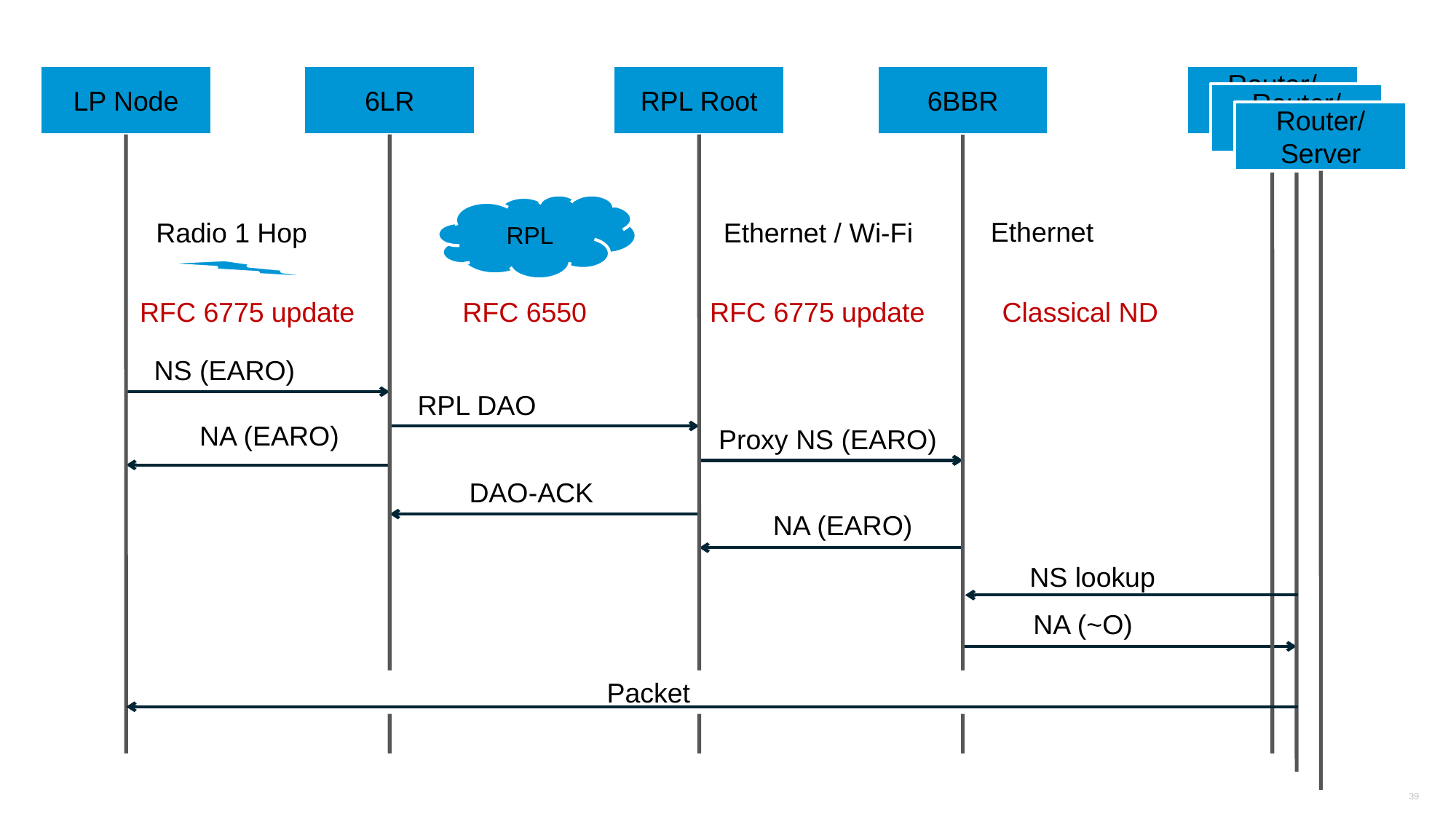

LP Node
LP Node
6LR
6LR
6LBR
RPL Root
6BBR
6BBR
Router/Server
Router/Server
Router/Server
Router/Server
Router/Server
Router/Server
Ethernet
RPL
Radio 1 Hop
Ethernet / Wi-Fi

RFC 6775 update
    RFC 6550
RFC 6775 update
Classical ND
NS (EARO)
RPL DAO
NA (EARO)
Proxy NS (EARO)
DAO-ACK
NA (EARO)
NS lookup
NA (~O)
Packet